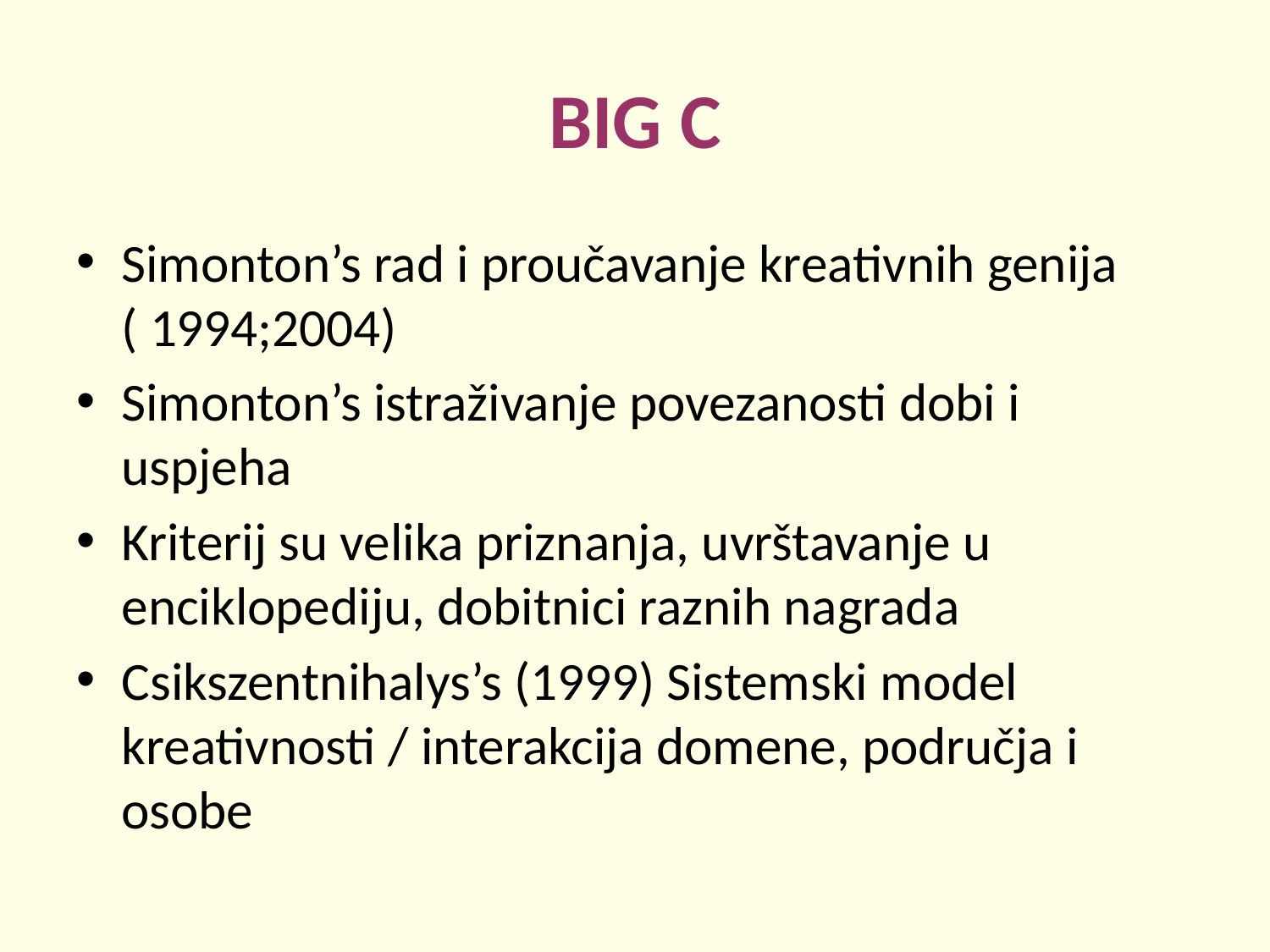

# BIG C
Simonton’s rad i proučavanje kreativnih genija ( 1994;2004)
Simonton’s istraživanje povezanosti dobi i uspjeha
Kriterij su velika priznanja, uvrštavanje u enciklopediju, dobitnici raznih nagrada
Csikszentnihalys’s (1999) Sistemski model kreativnosti / interakcija domene, područja i osobe